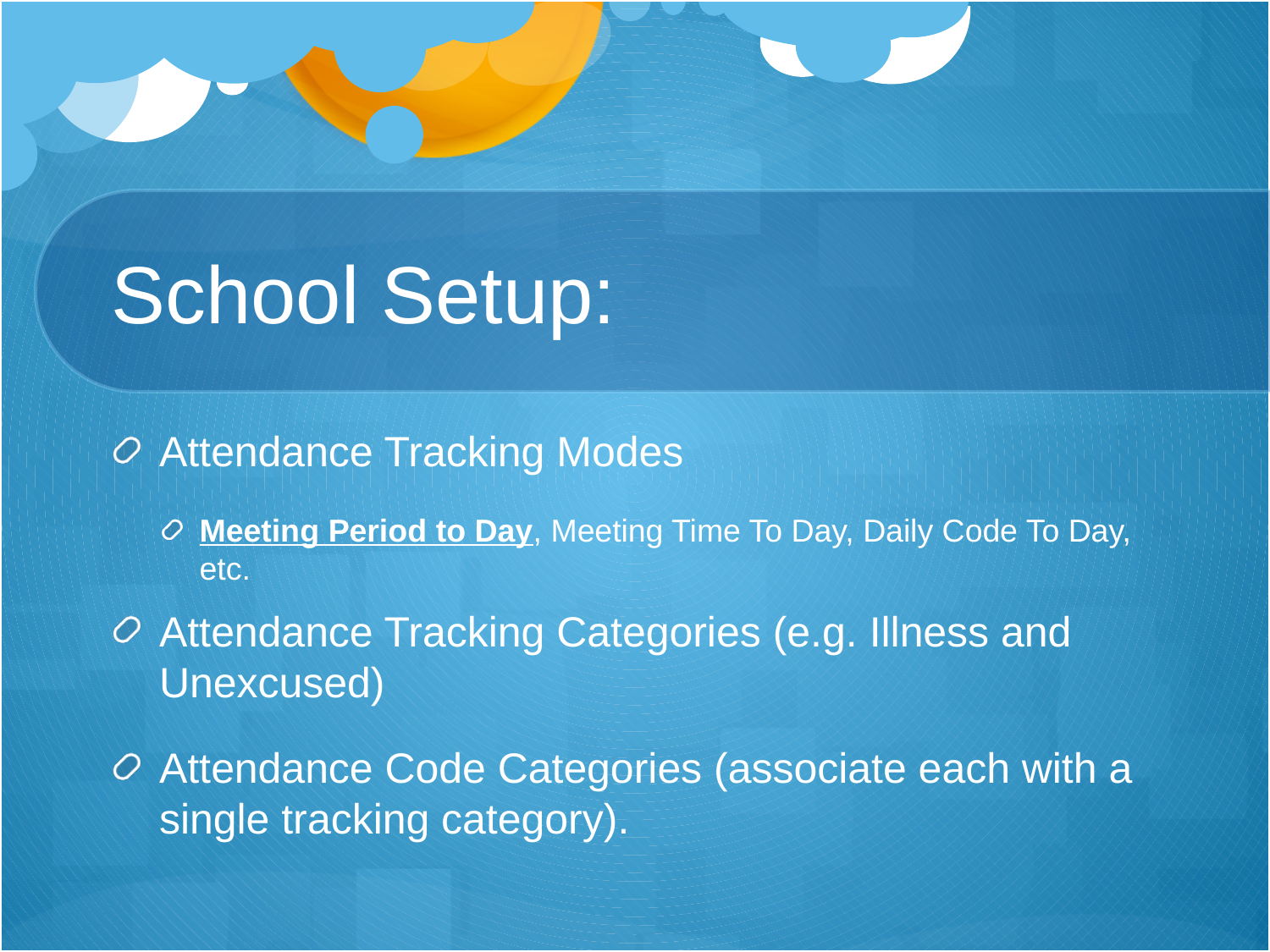

# School Setup:
Attendance Tracking Modes
Meeting Period to Day, Meeting Time To Day, Daily Code To Day, etc.
Attendance Tracking Categories (e.g. Illness and Unexcused)
Attendance Code Categories (associate each with a single tracking category).